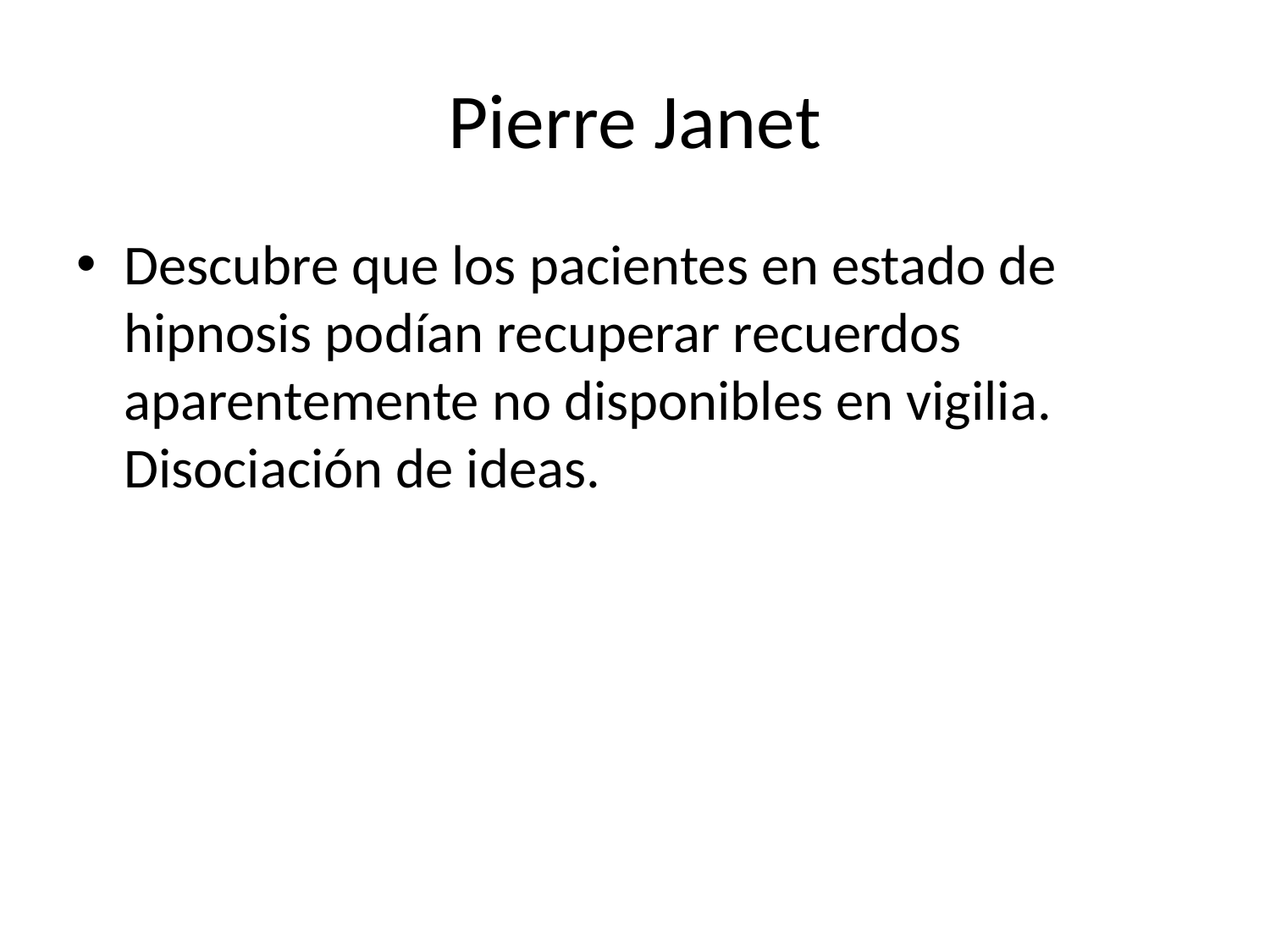

# Pierre Janet
Descubre que los pacientes en estado de hipnosis podían recuperar recuerdos aparentemente no disponibles en vigilia. Disociación de ideas.